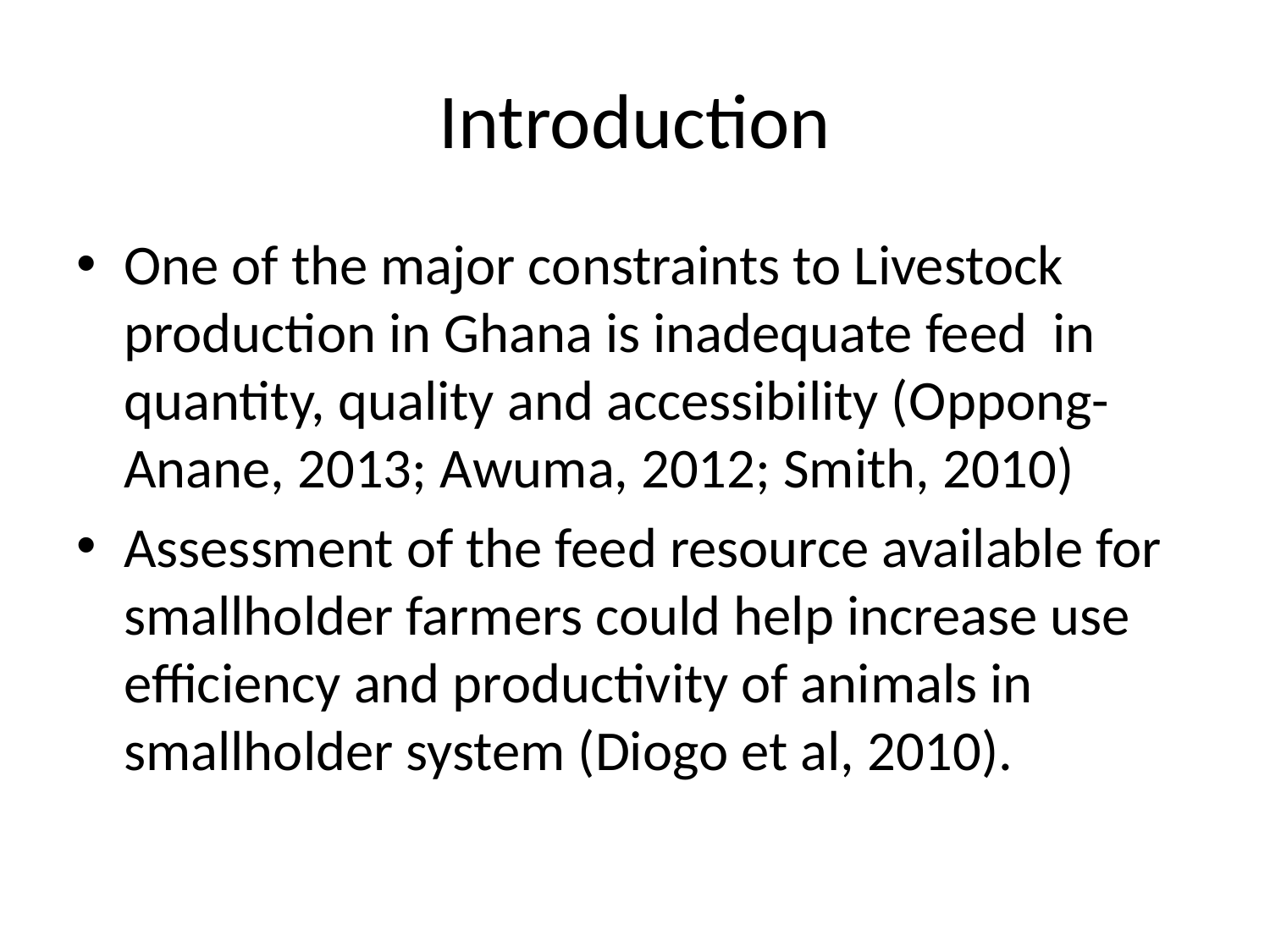

# Introduction
One of the major constraints to Livestock production in Ghana is inadequate feed  in quantity, quality and accessibility (Oppong-Anane, 2013; Awuma, 2012; Smith, 2010)
Assessment of the feed resource available for smallholder farmers could help increase use efficiency and productivity of animals in smallholder system (Diogo et al, 2010).